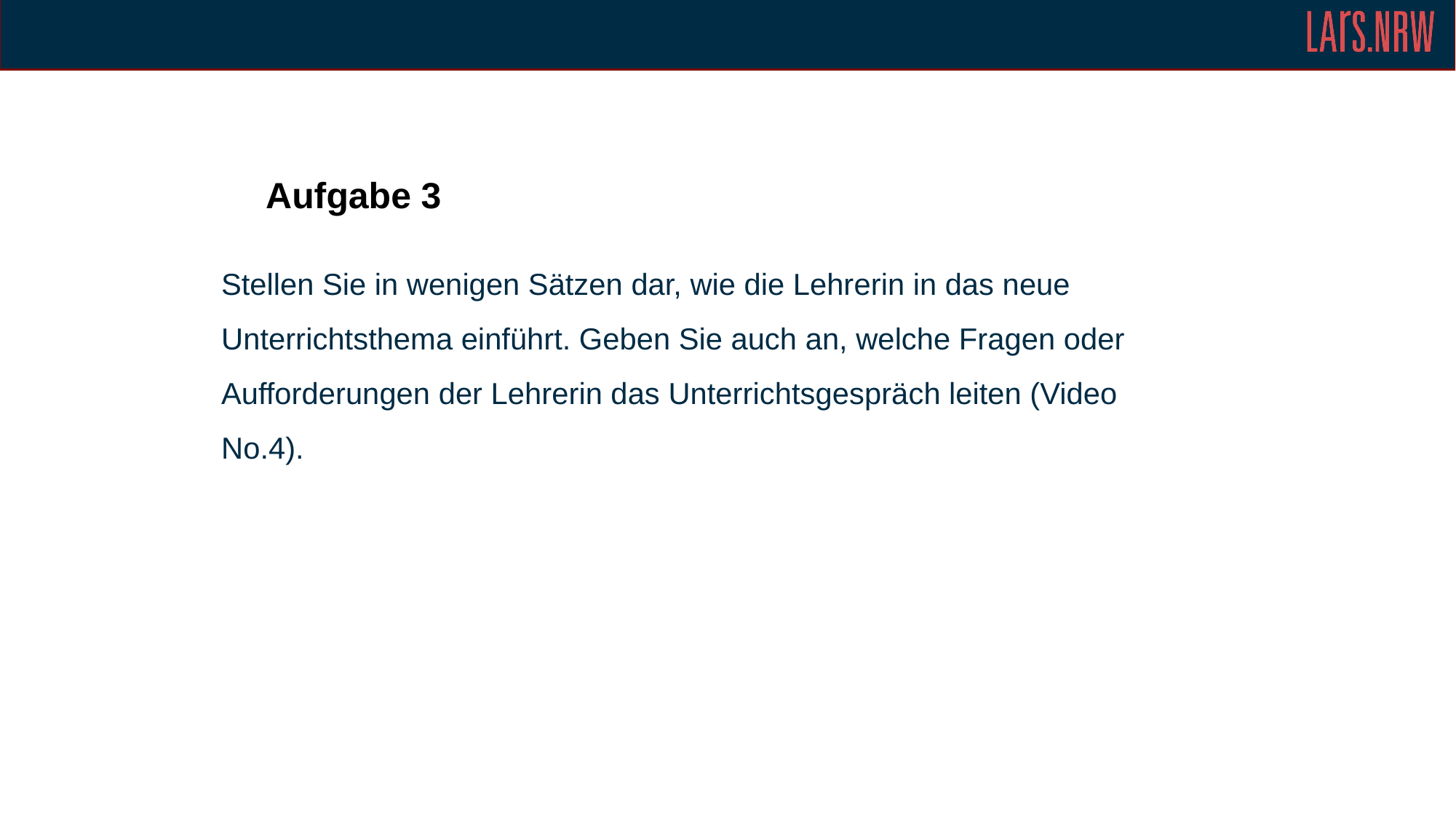

# Aufgabe 3
Stellen Sie in wenigen Sätzen dar, wie die Lehrerin in das neue Unterrichtsthema einführt. Geben Sie auch an, welche Fragen oder Aufforderungen der Lehrerin das Unterrichtsgespräch leiten (Video No.4).